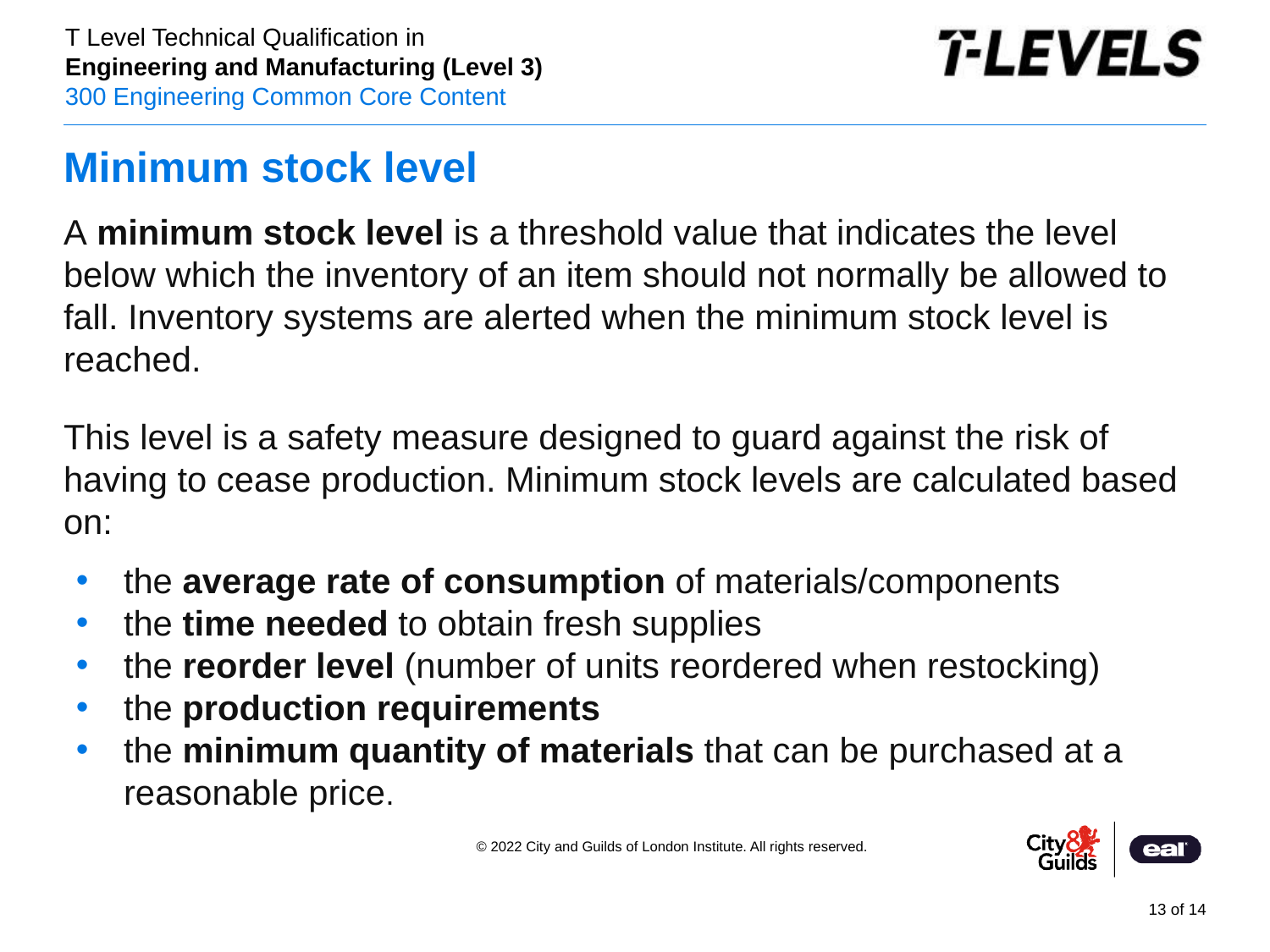

# Minimum stock level
A minimum stock level is a threshold value that indicates the level below which the inventory of an item should not normally be allowed to fall. Inventory systems are alerted when the minimum stock level is reached.
This level is a safety measure designed to guard against the risk of having to cease production. Minimum stock levels are calculated based on:

the average rate of consumption of materials/components
the time needed to obtain fresh supplies
the reorder level (number of units reordered when restocking)
the production requirements
the minimum quantity of materials that can be purchased at a reasonable price.